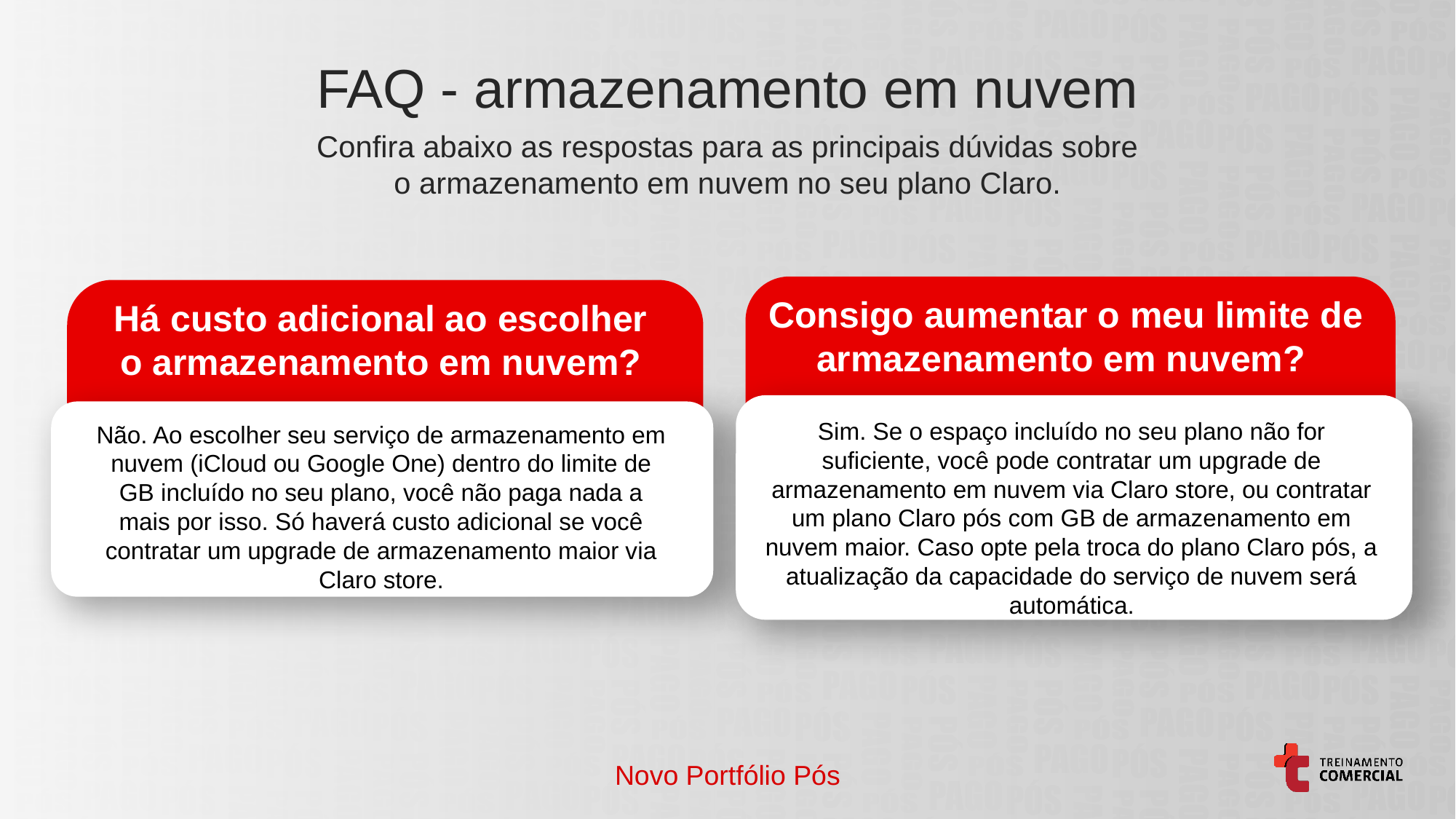

FAQ - armazenamento em nuvem
Confira abaixo as respostas para as principais dúvidas sobre
o armazenamento em nuvem no seu plano Claro.

Consigo aumentar o meu limite de armazenamento em nuvem?

Há custo adicional ao escolher
o armazenamento em nuvem?

Sim. Se o espaço incluído no seu plano não for suficiente, você pode contratar um upgrade de armazenamento em nuvem via Claro store, ou contratar um plano Claro pós com GB de armazenamento em nuvem maior. Caso opte pela troca do plano Claro pós, a atualização da capacidade do serviço de nuvem será automática.

Não. Ao escolher seu serviço de armazenamento em nuvem (iCloud ou Google One) dentro do limite de GB incluído no seu plano, você não paga nada a mais por isso. Só haverá custo adicional se você contratar um upgrade de armazenamento maior via Claro store.